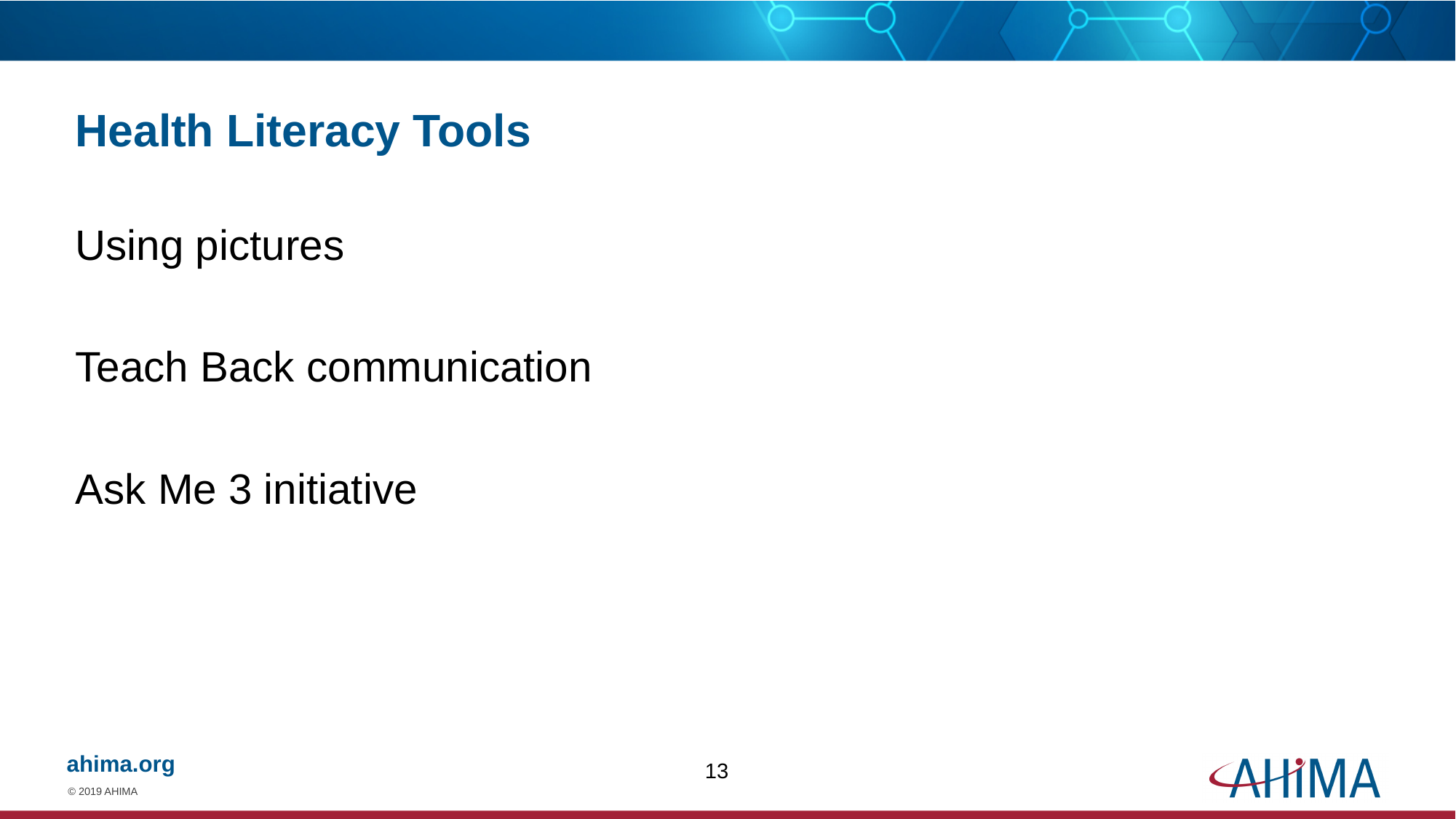

# Health Literacy Tools
Using pictures

Teach Back communication

Ask Me 3 initiative